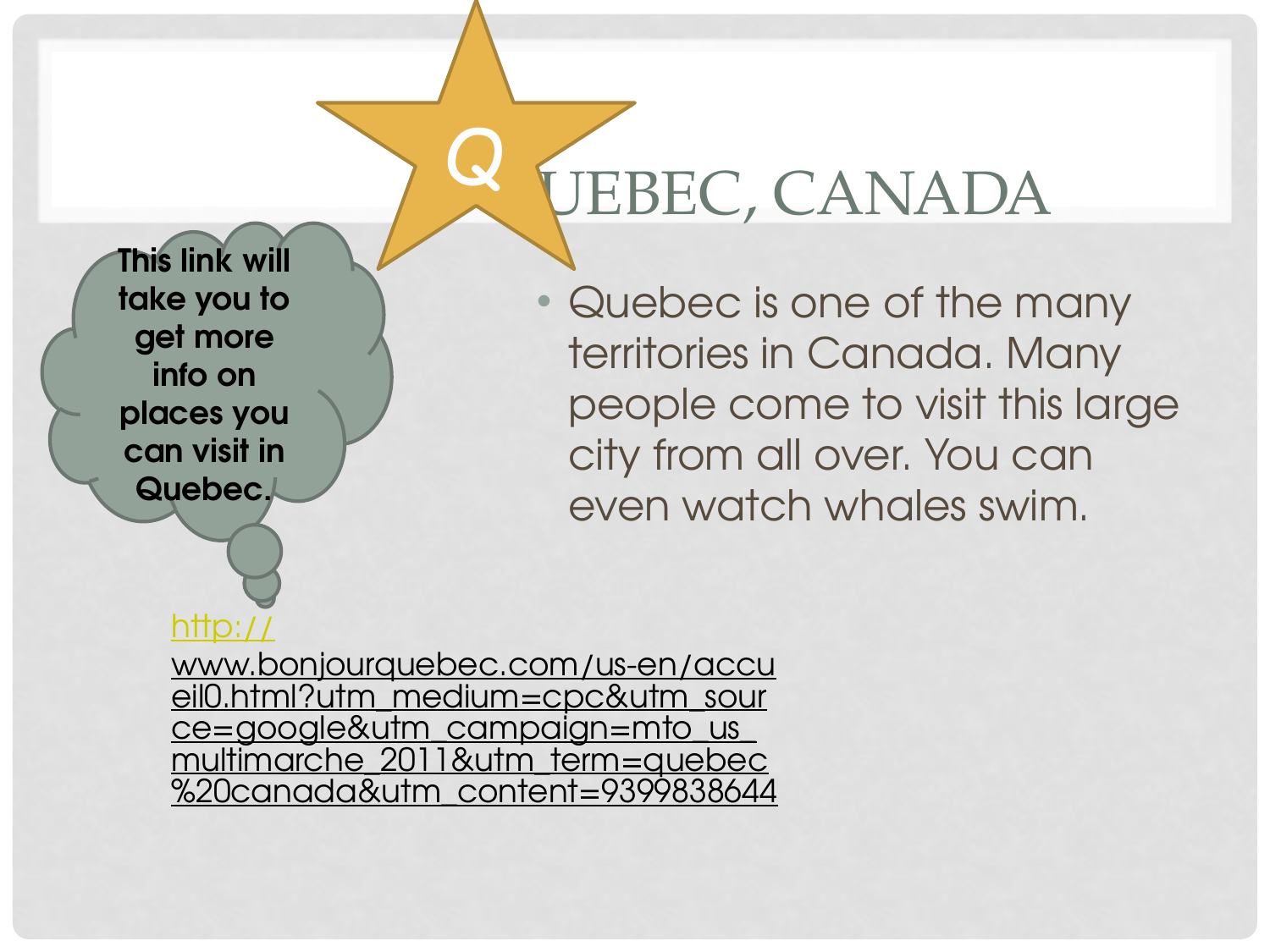

Q
# uebec, Canada
This link will take you to get more info on places you can visit in Quebec.
Quebec is one of the many territories in Canada. Many people come to visit this large city from all over. You can even watch whales swim.
http://www.bonjourquebec.com/us-en/accueil0.html?utm_medium=cpc&utm_source=google&utm_campaign=mto_us_multimarche_2011&utm_term=quebec%20canada&utm_content=9399838644